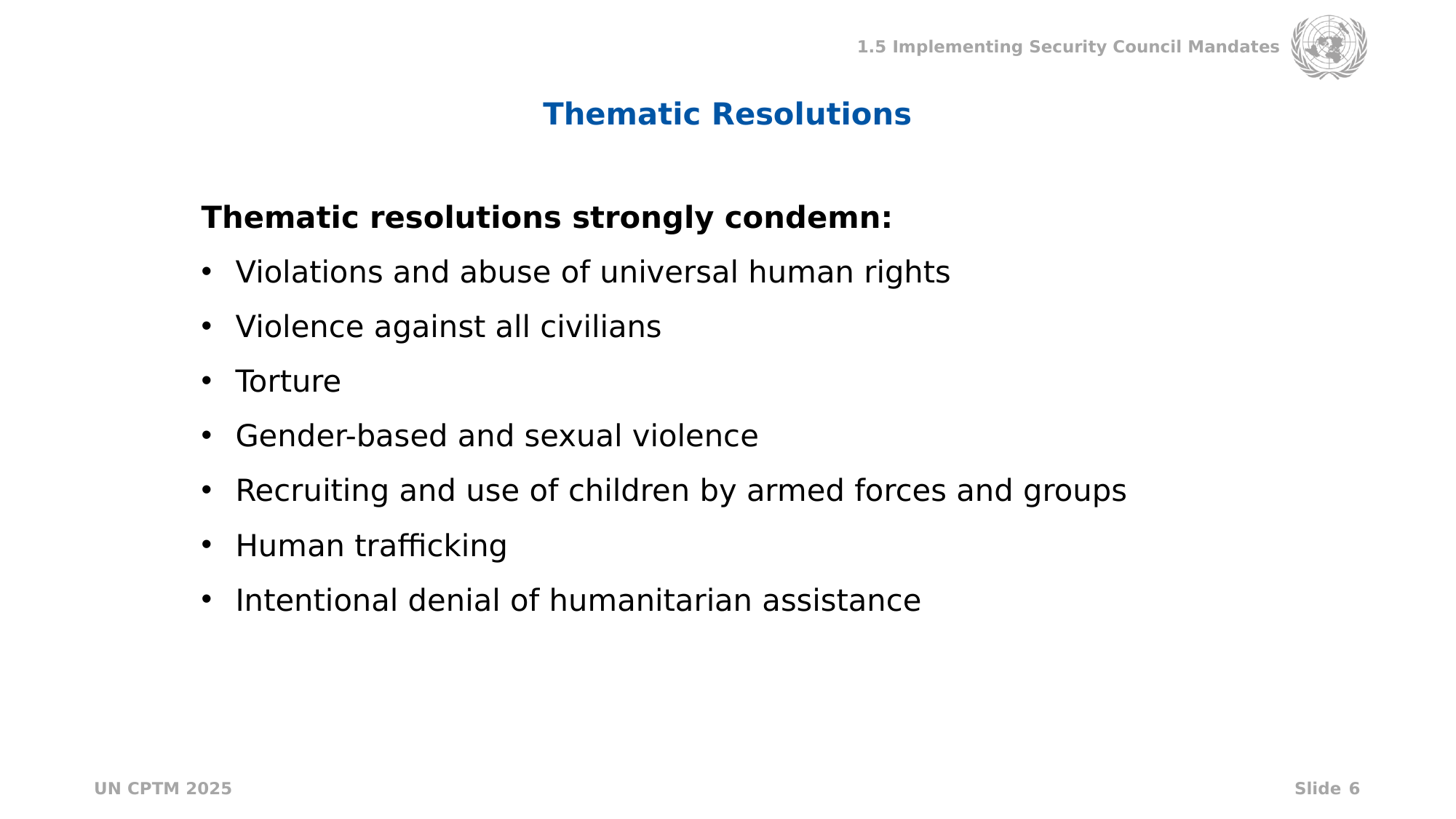

Thematic Resolutions
Thematic resolutions strongly condemn:
Violations and abuse of universal human rights
Violence against all civilians
Torture
Gender-based and sexual violence
Recruiting and use of children by armed forces and groups
Human trafficking
Intentional denial of humanitarian assistance